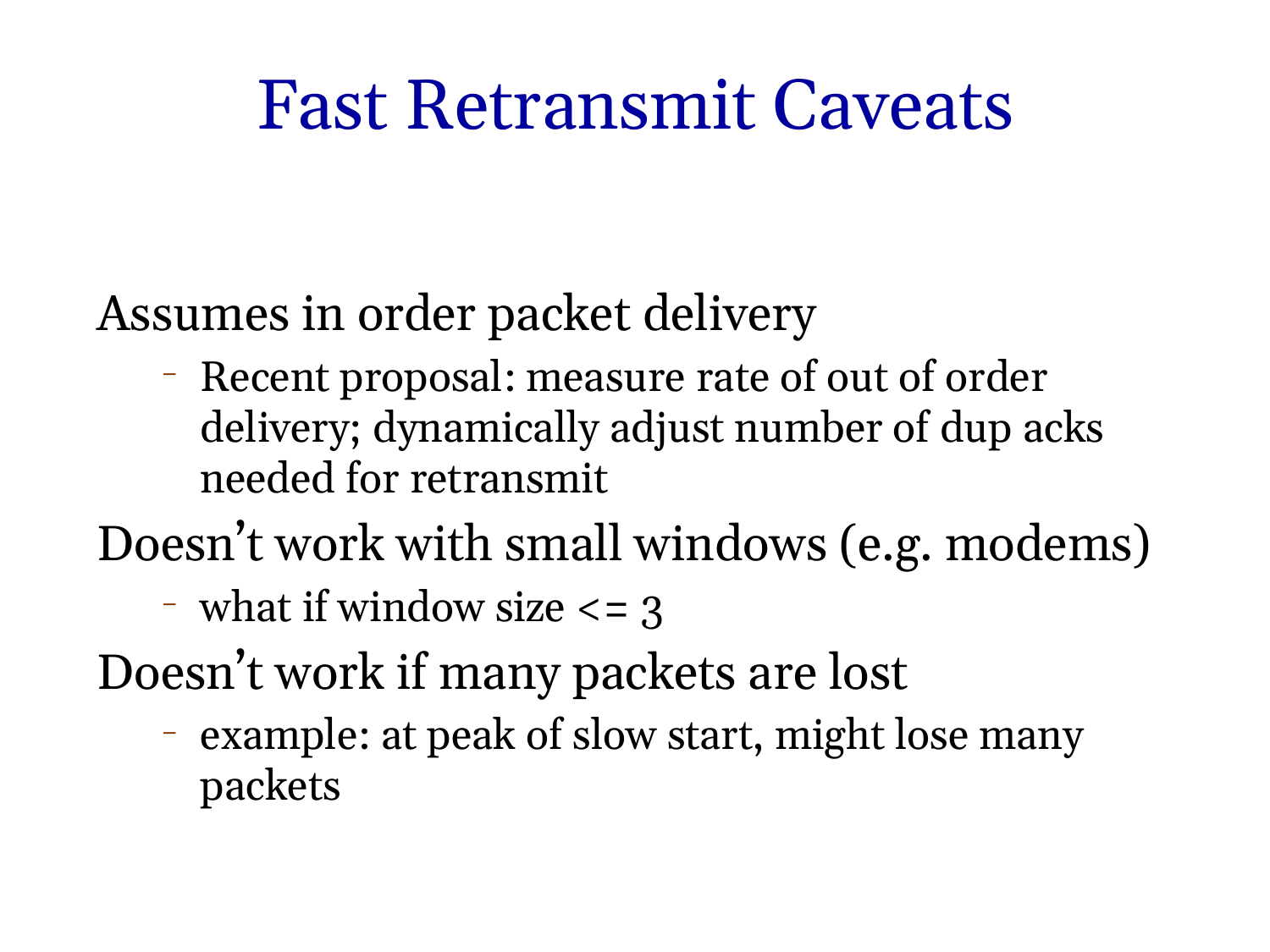

# Fast Retransmit Caveats
Assumes in order packet delivery
Recent proposal: measure rate of out of order delivery; dynamically adjust number of dup acks needed for retransmit
Doesn’t work with small windows (e.g. modems)
what if window size <= 3
Doesn’t work if many packets are lost
example: at peak of slow start, might lose many packets